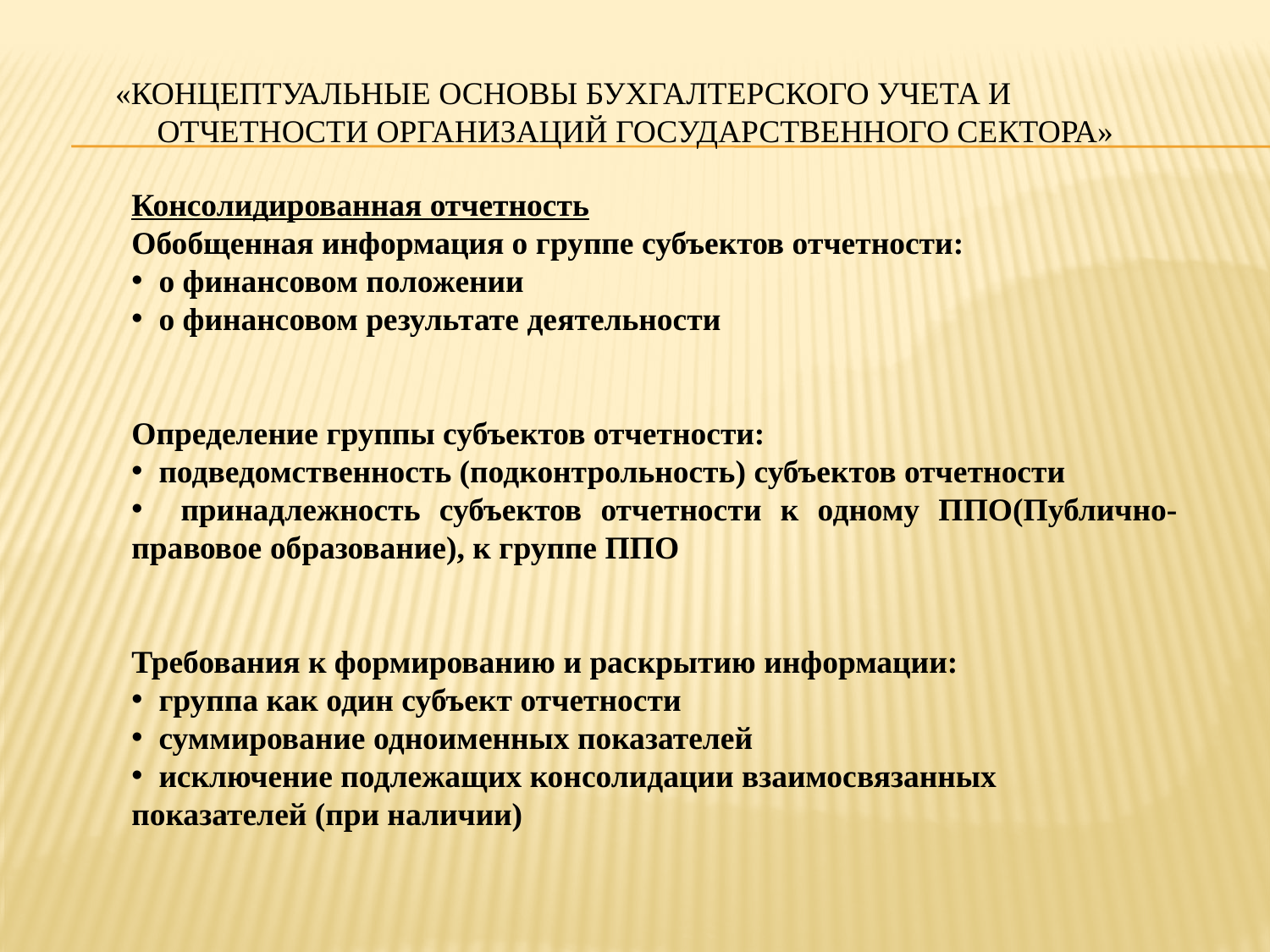

# «Концептуальные основы бухгалтерского учета и отчетности организаций государственного сектора»

Консолидированная отчетность
Обобщенная информация о группе субъектов отчетности:
  о финансовом положении
  о финансовом результате деятельности

Определение группы субъектов отчетности:
  подведомственность (подконтрольность) субъектов отчетности
  принадлежность субъектов отчетности к одному ППО(Публично-правовое образование), к группе ППО

Требования к формированию и раскрытию информации:
  группа как один субъект отчетности
  суммирование одноименных показателей
  исключение подлежащих консолидации взаимосвязанных
показателей (при наличии)